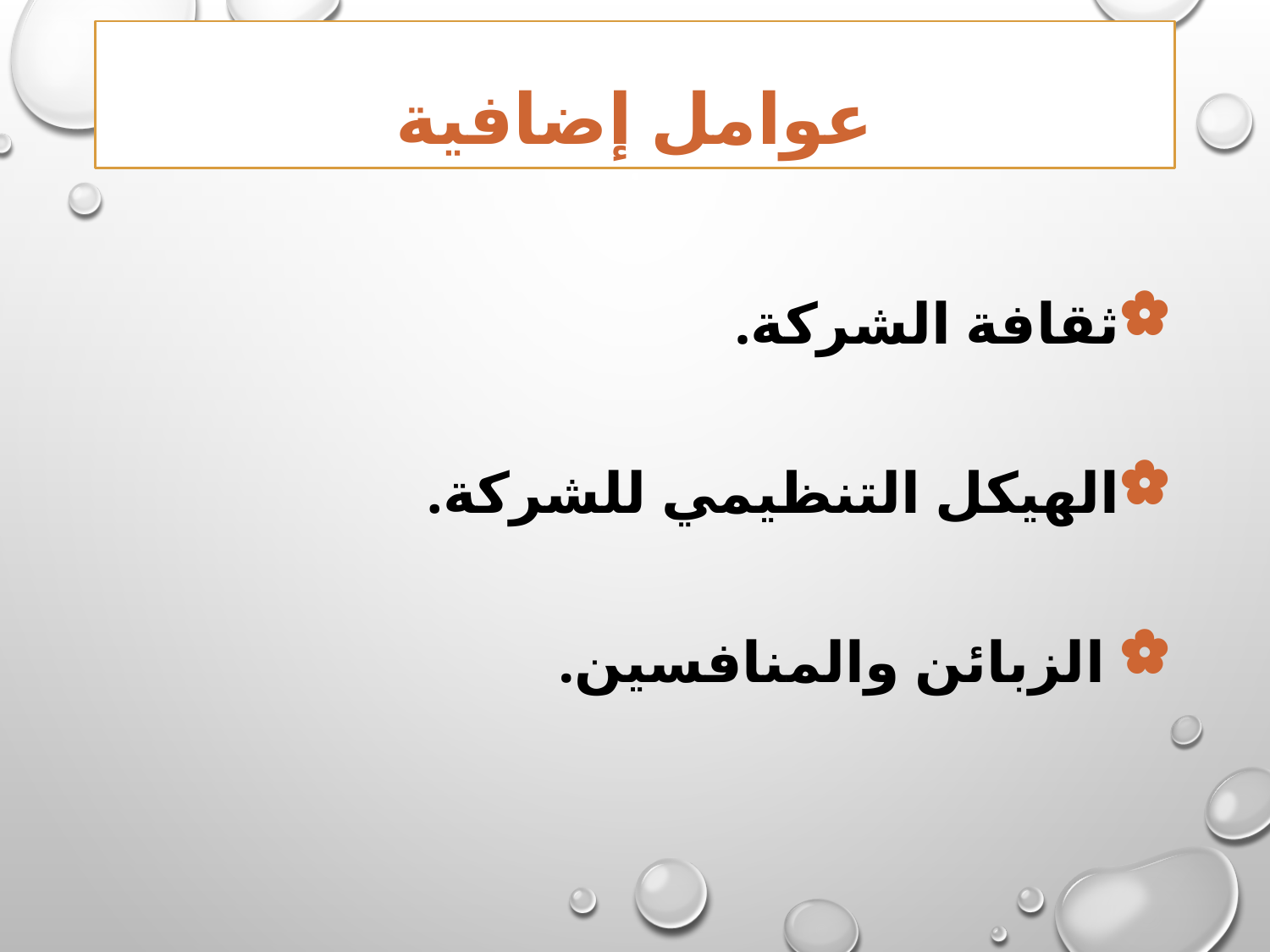

# عوامل إضافية
ثقافة الشركة.
الهيكل التنظيمي للشركة.
 الزبائن والمنافسين.